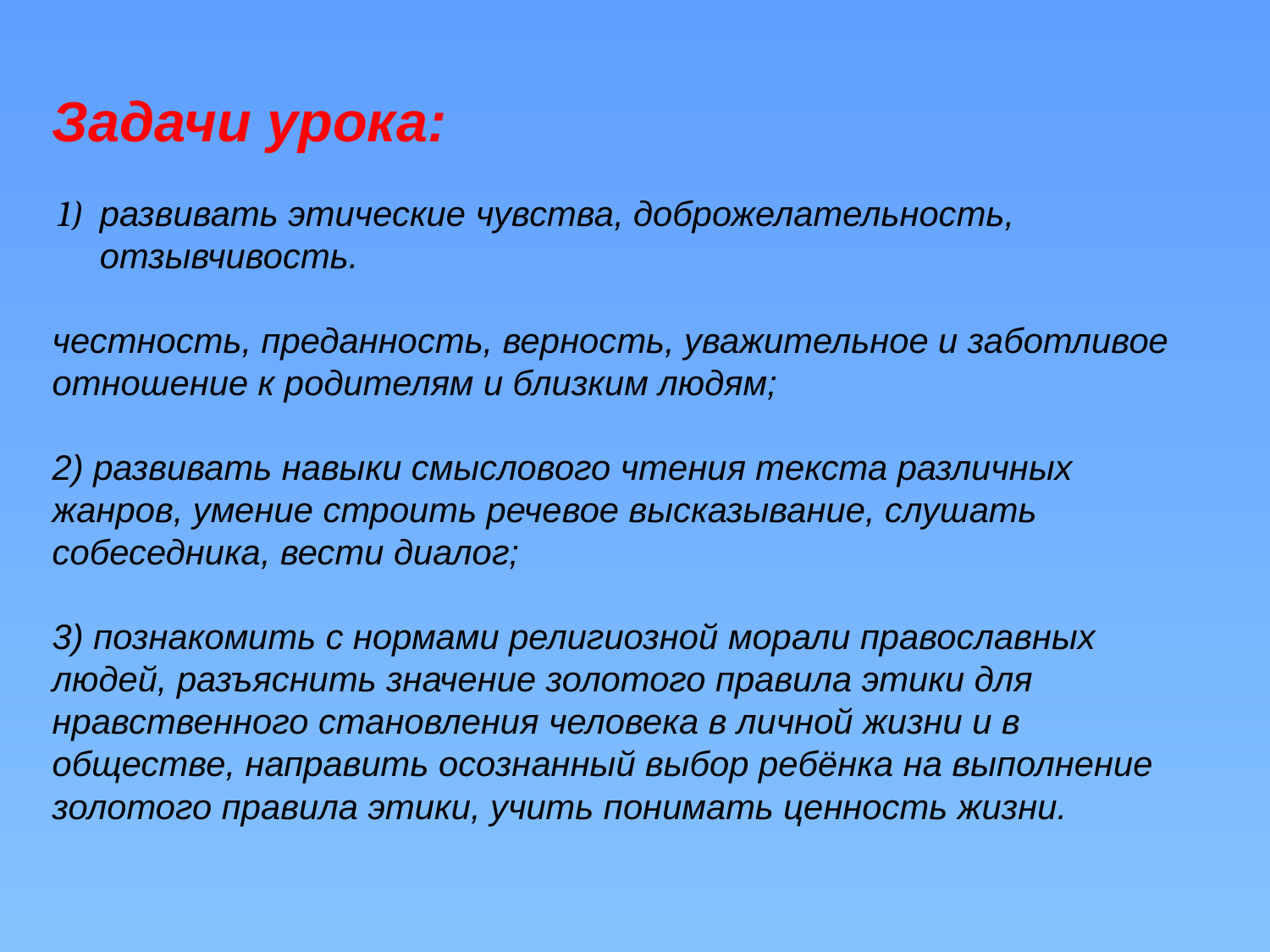

Задачи урока:

развивать этические чувства, доброжелательность, отзывчивость.

честность, преданность, верность, уважительное и заботливое отношение к родителям и близким людям;

2) развивать навыки смыслового чтения текста различных жанров, умение строить речевое высказывание, слушать собеседника, вести диалог;

3) познакомить с нормами религиозной морали православных людей, разъяснить значение золотого правила этики для нравственного становления человека в личной жизни и в обществе, направить осознанный выбор ребёнка на выполнение золотого правила этики, учить понимать ценность жизни.